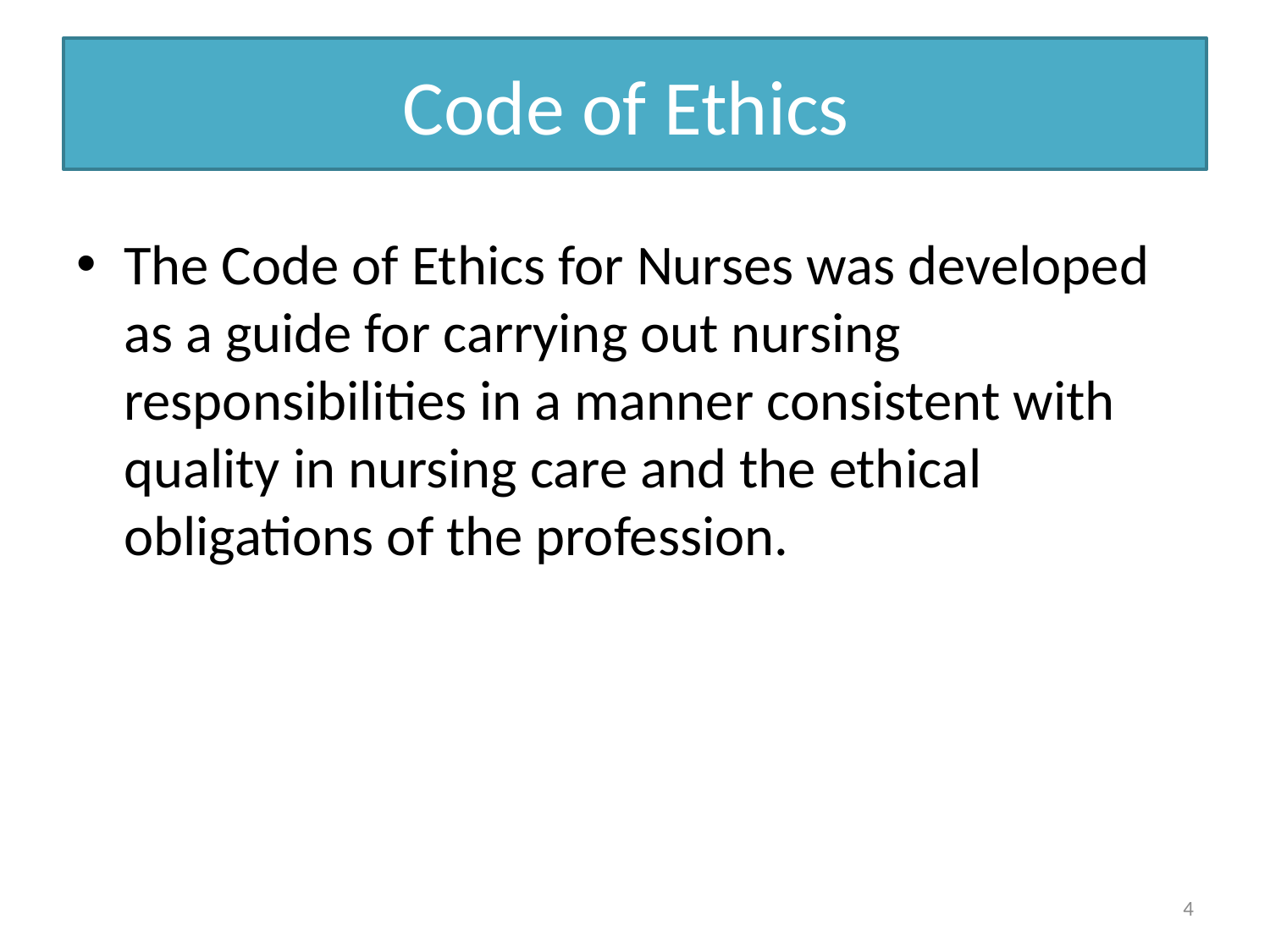

# Code of Ethics
The Code of Ethics for Nurses was developed as a guide for carrying out nursing responsibilities in a manner consistent with quality in nursing care and the ethical obligations of the profession.
4